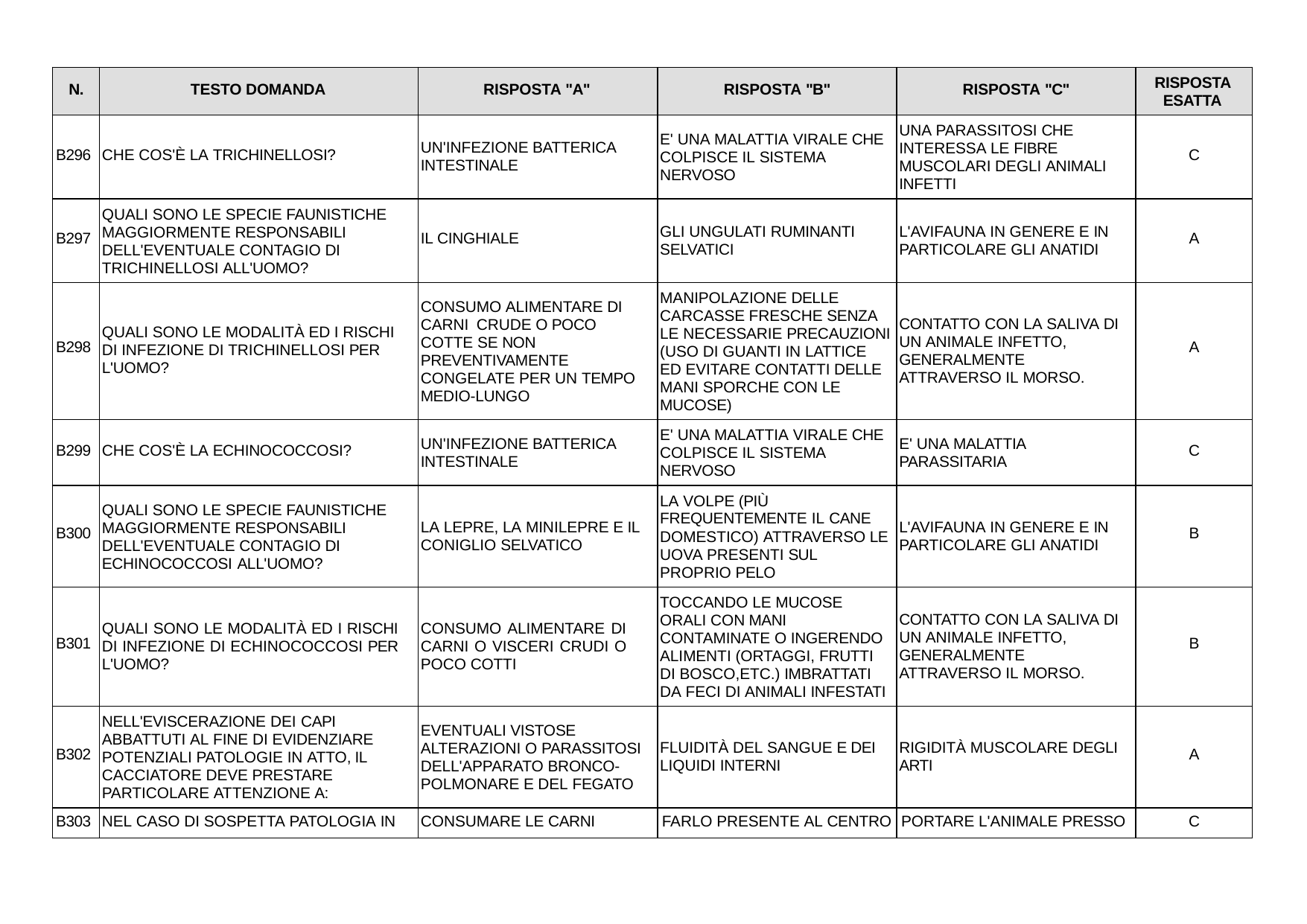

| N. | TESTO DOMANDA | RISPOSTA "A" | RISPOSTA "B" | RISPOSTA "C" | RISPOSTA ESATTA |
| --- | --- | --- | --- | --- | --- |
| B296 | CHE COS'È LA TRICHINELLOSI? | UN'INFEZIONE BATTERICA INTESTINALE | E' UNA MALATTIA VIRALE CHE COLPISCE IL SISTEMA NERVOSO | UNA PARASSITOSI CHE INTERESSA LE FIBRE MUSCOLARI DEGLI ANIMALI INFETTI | C |
| B297 | QUALI SONO LE SPECIE FAUNISTICHE MAGGIORMENTE RESPONSABILI DELL'EVENTUALE CONTAGIO DI TRICHINELLOSI ALL'UOMO? | IL CINGHIALE | GLI UNGULATI RUMINANTI SELVATICI | L'AVIFAUNA IN GENERE E IN PARTICOLARE GLI ANATIDI | A |
| B298 | QUALI SONO LE MODALITÀ ED I RISCHI DI INFEZIONE DI TRICHINELLOSI PER L'UOMO? | CONSUMO ALIMENTARE DI CARNI CRUDE O POCO COTTE SE NON PREVENTIVAMENTE CONGELATE PER UN TEMPO MEDIO-LUNGO | MANIPOLAZIONE DELLE CARCASSE FRESCHE SENZA LE NECESSARIE PRECAUZIONI (USO DI GUANTI IN LATTICE ED EVITARE CONTATTI DELLE MANI SPORCHE CON LE MUCOSE) | CONTATTO CON LA SALIVA DI UN ANIMALE INFETTO, GENERALMENTE ATTRAVERSO IL MORSO. | A |
| B299 | CHE COS'È LA ECHINOCOCCOSI? | UN'INFEZIONE BATTERICA INTESTINALE | E' UNA MALATTIA VIRALE CHE COLPISCE IL SISTEMA NERVOSO | E' UNA MALATTIA PARASSITARIA | C |
| B300 | QUALI SONO LE SPECIE FAUNISTICHE MAGGIORMENTE RESPONSABILI DELL'EVENTUALE CONTAGIO DI ECHINOCOCCOSI ALL'UOMO? | LA LEPRE, LA MINILEPRE E IL CONIGLIO SELVATICO | LA VOLPE (PIÙ FREQUENTEMENTE IL CANE DOMESTICO) ATTRAVERSO LE UOVA PRESENTI SUL PROPRIO PELO | L'AVIFAUNA IN GENERE E IN PARTICOLARE GLI ANATIDI | B |
| B301 | QUALI SONO LE MODALITÀ ED I RISCHI DI INFEZIONE DI ECHINOCOCCOSI PER L'UOMO? | CONSUMO ALIMENTARE DI CARNI O VISCERI CRUDI O POCO COTTI | TOCCANDO LE MUCOSE ORALI CON MANI CONTAMINATE O INGERENDO ALIMENTI (ORTAGGI, FRUTTI DI BOSCO,ETC.) IMBRATTATI DA FECI DI ANIMALI INFESTATI | CONTATTO CON LA SALIVA DI UN ANIMALE INFETTO, GENERALMENTE ATTRAVERSO IL MORSO. | B |
| B302 | NELL'EVISCERAZIONE DEI CAPI ABBATTUTI AL FINE DI EVIDENZIARE POTENZIALI PATOLOGIE IN ATTO, IL CACCIATORE DEVE PRESTARE PARTICOLARE ATTENZIONE A: | EVENTUALI VISTOSE ALTERAZIONI O PARASSITOSI DELL'APPARATO BRONCO- POLMONARE E DEL FEGATO | FLUIDITÀ DEL SANGUE E DEI LIQUIDI INTERNI | RIGIDITÀ MUSCOLARE DEGLI ARTI | A |
| B303 | NEL CASO DI SOSPETTA PATOLOGIA IN | CONSUMARE LE CARNI | FARLO PRESENTE AL CENTRO | PORTARE L'ANIMALE PRESSO | C |